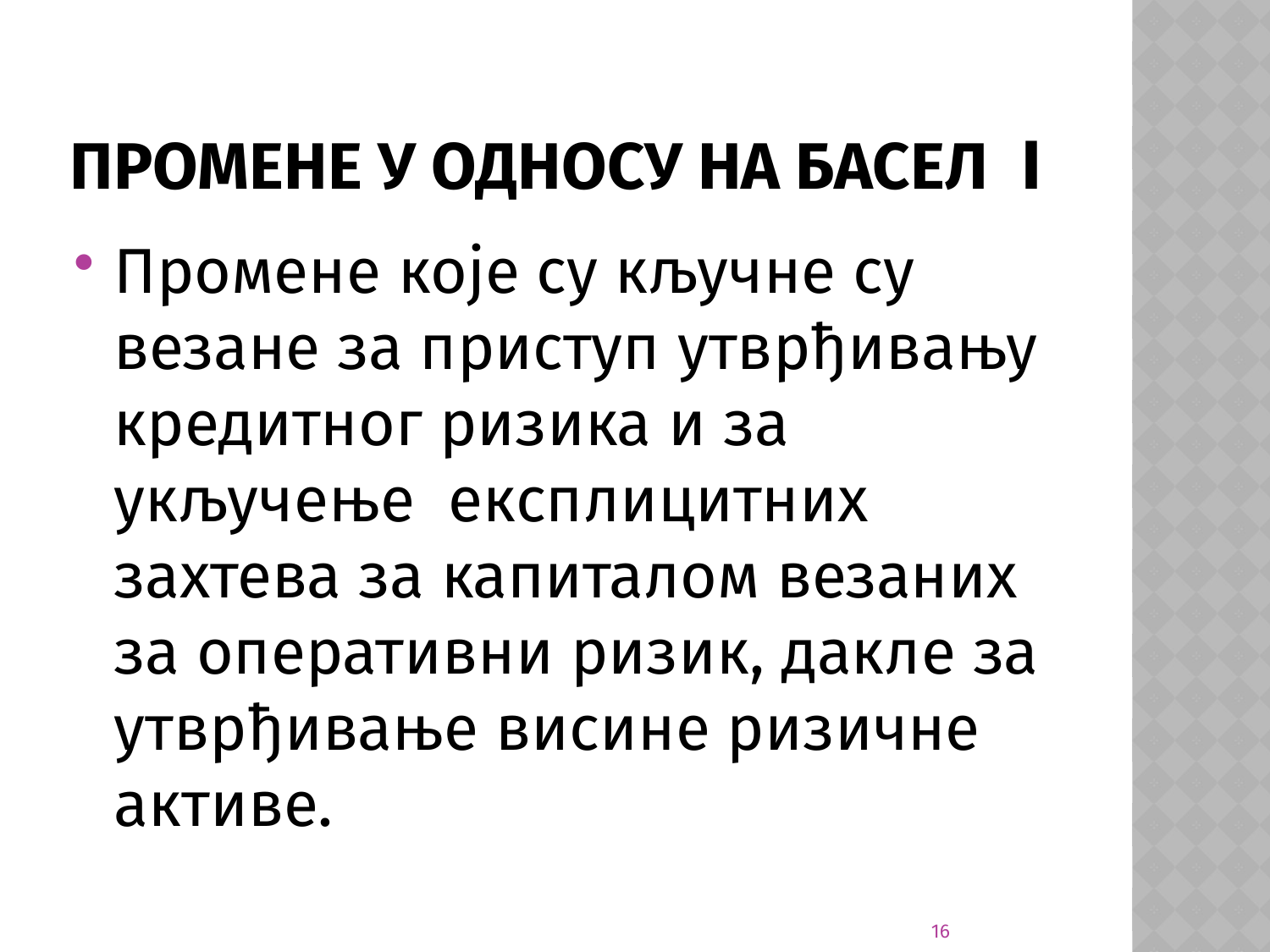

# Промене у односу на басел  I
Промене које су кључне су везане за приступ утврђивању кредитног ризика и за укључење  експлицитних захтева за капиталом везаних за оперативни ризик, дакле за утврђивање висине ризичне активе.

16